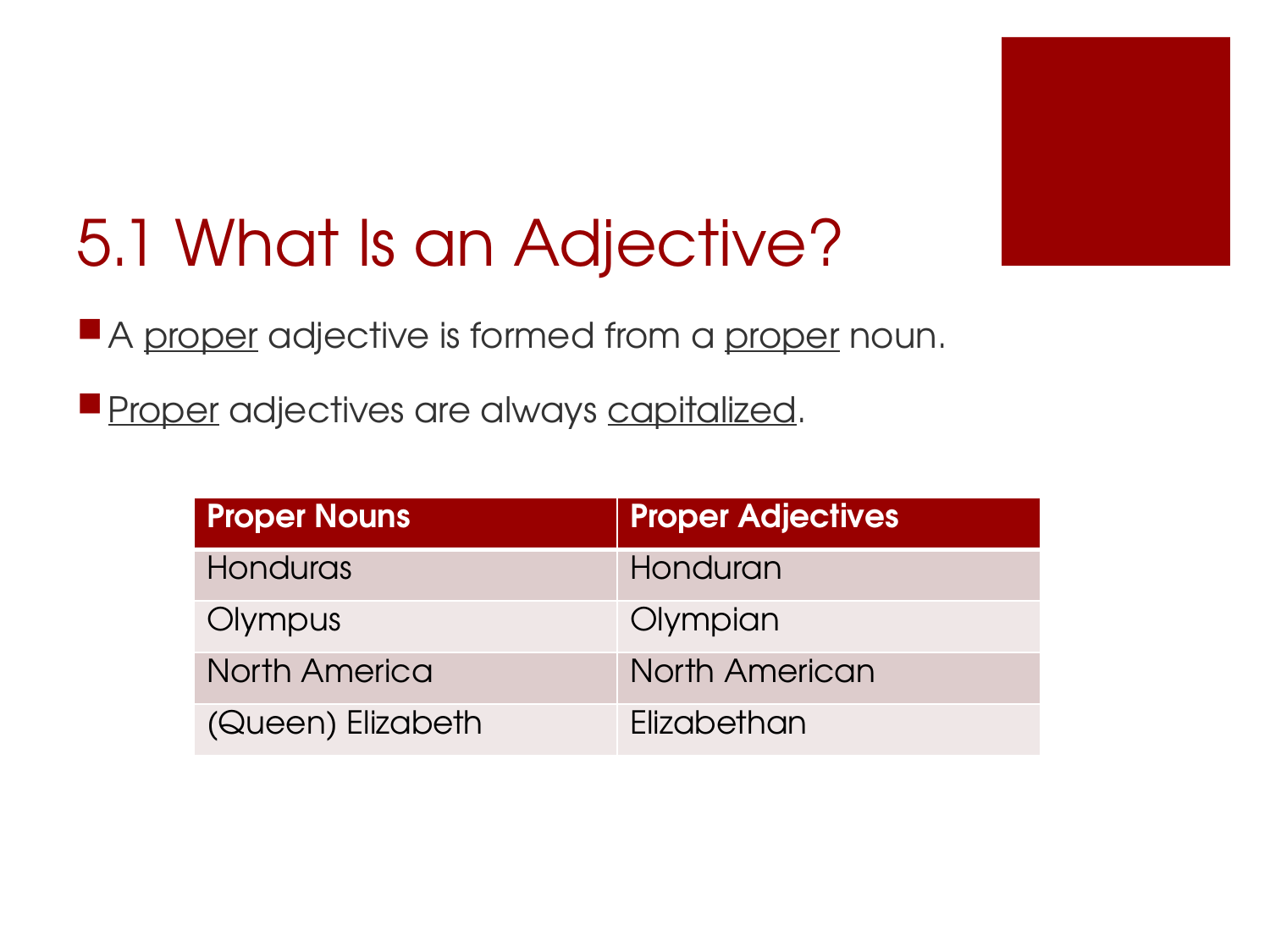

# 5.1 What Is an Adjective?
A proper adjective is formed from a proper noun.
Proper adjectives are always capitalized.

| Proper Nouns | Proper Adjectives |
| --- | --- |
| Honduras | Honduran |
| Olympus | Olympian |
| North America | North American |
| (Queen) Elizabeth | Elizabethan |